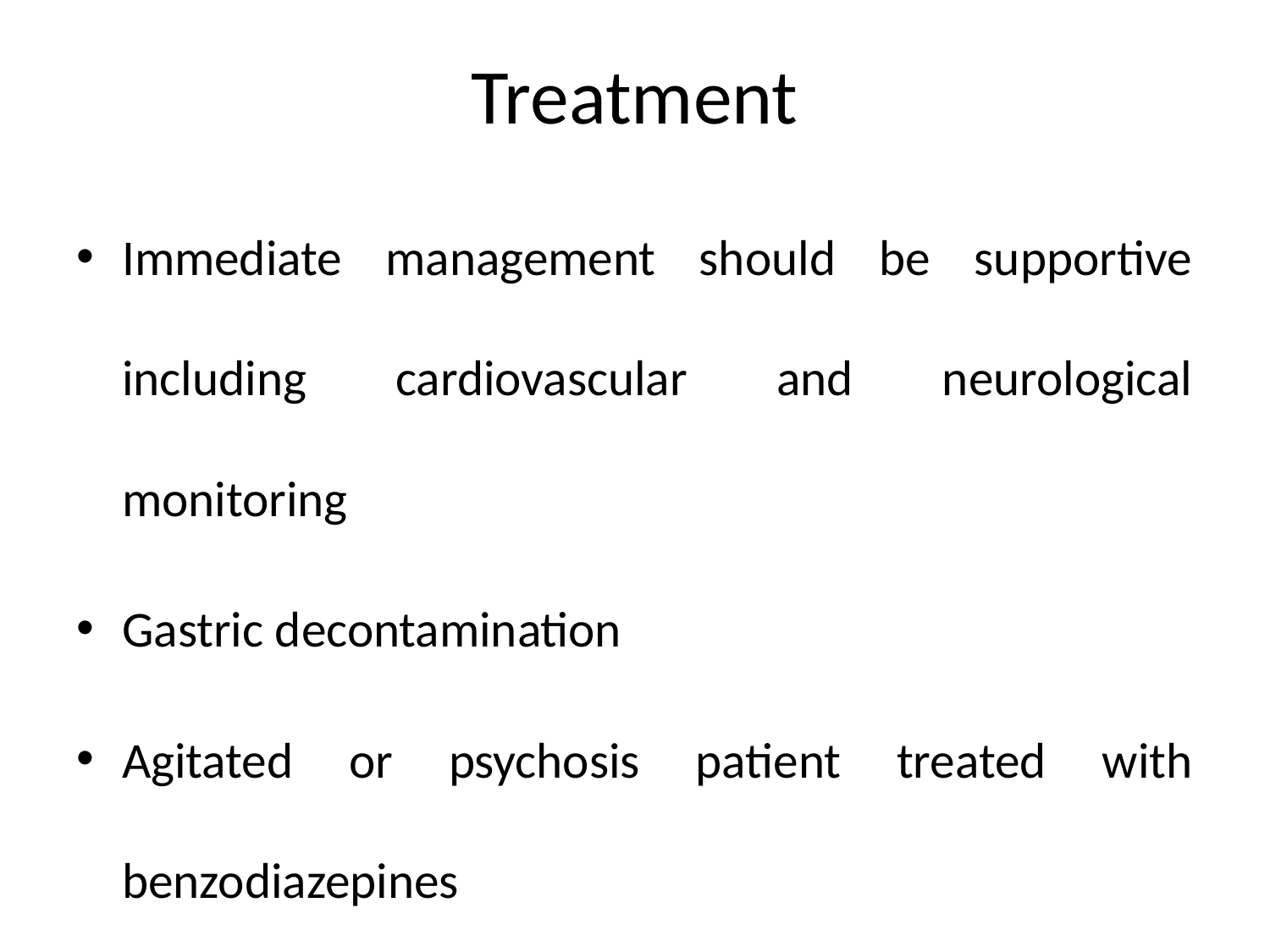

# Treatment
Immediate management should be supportive including cardiovascular and neurological monitoring
Gastric decontamination
Agitated or psychosis patient treated with benzodiazepines